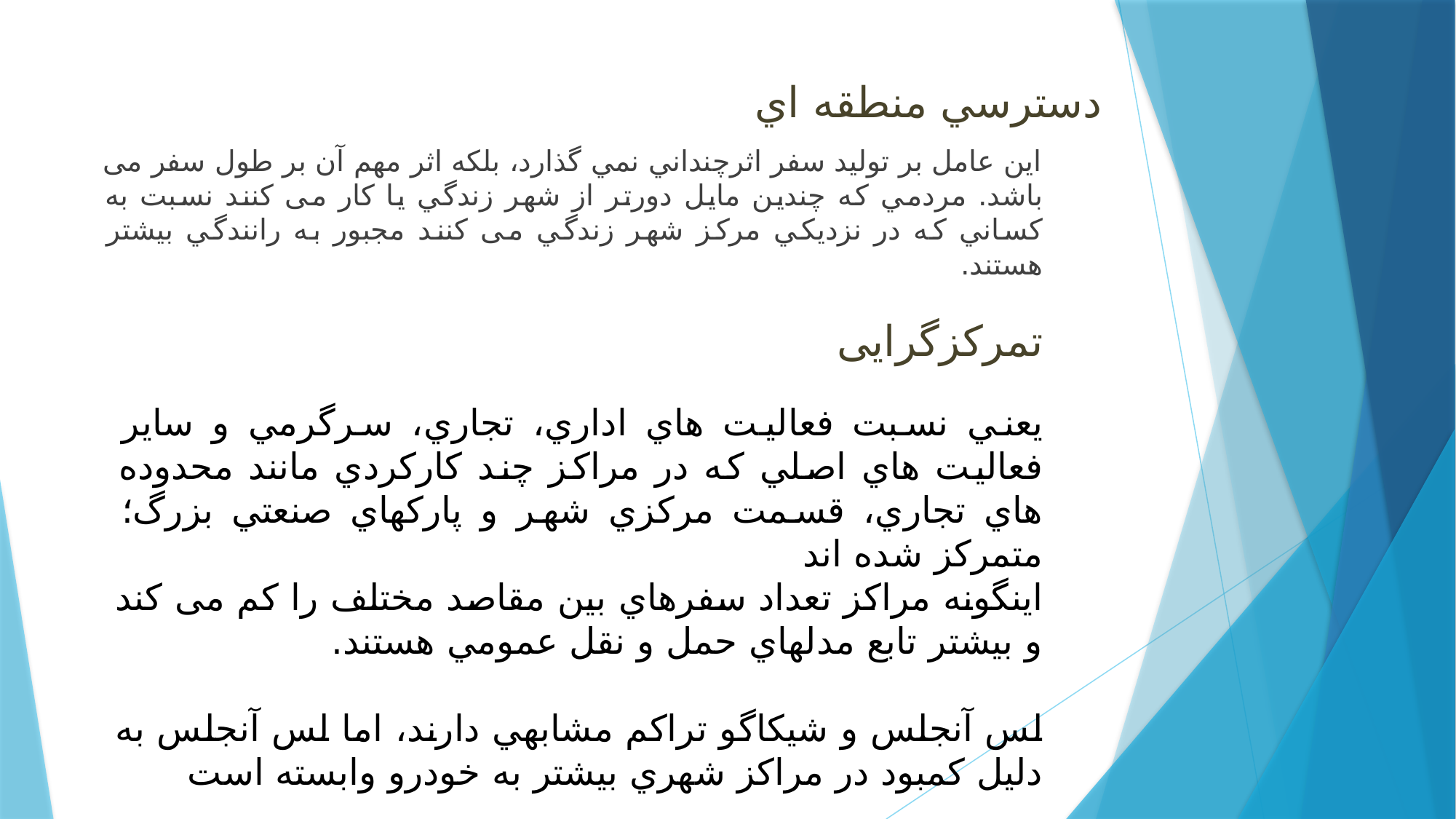

دسترسي منطقه اي
اين عامل بر توليد سفر اثرچنداني نمي گذارد، بلكه اثر مهم آن بر طول سفر می باشد. مردمي كه چندين مايل دورتر از شهر زندگي يا كار می کنند نسبت به كساني كه در نزديكي مركز شهر زندگي می کنند مجبور به رانندگي بيشتر هستند.
تمرکزگرایی
يعني نسبت فعاليت هاي اداري، تجاري، سرگرمي و ساير فعاليت هاي اصلي كه در مراكز چند كاركردي مانند محدوده هاي تجاري، قسمت مركزي شهر و پاركهاي صنعتي بزرگ؛ متمركز شده اند
اينگونه مراكز تعداد سفرهاي بين مقاصد مختلف را كم می کند و بيشتر تابع مدلهاي حمل و نقل عمومي هستند.

لس آنجلس و شيكاگو تراكم مشابهي دارند، اما لس آنجلس به دليل كمبود در مراكز شهري بيشتر به خودرو وابسته است